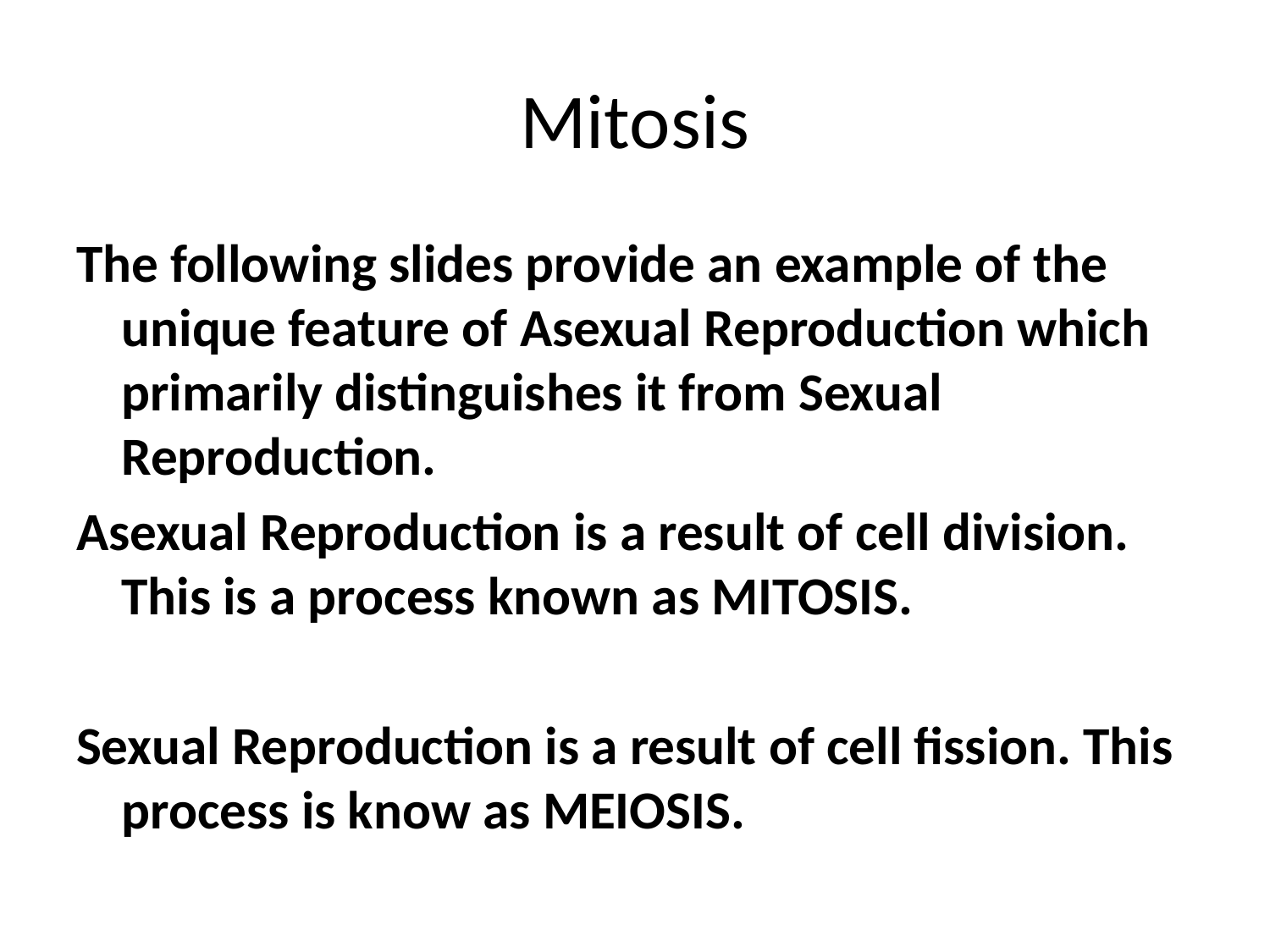

# Mitosis
The following slides provide an example of the unique feature of Asexual Reproduction which primarily distinguishes it from Sexual Reproduction.
Asexual Reproduction is a result of cell division. This is a process known as MITOSIS.

Sexual Reproduction is a result of cell fission. This process is know as MEIOSIS.